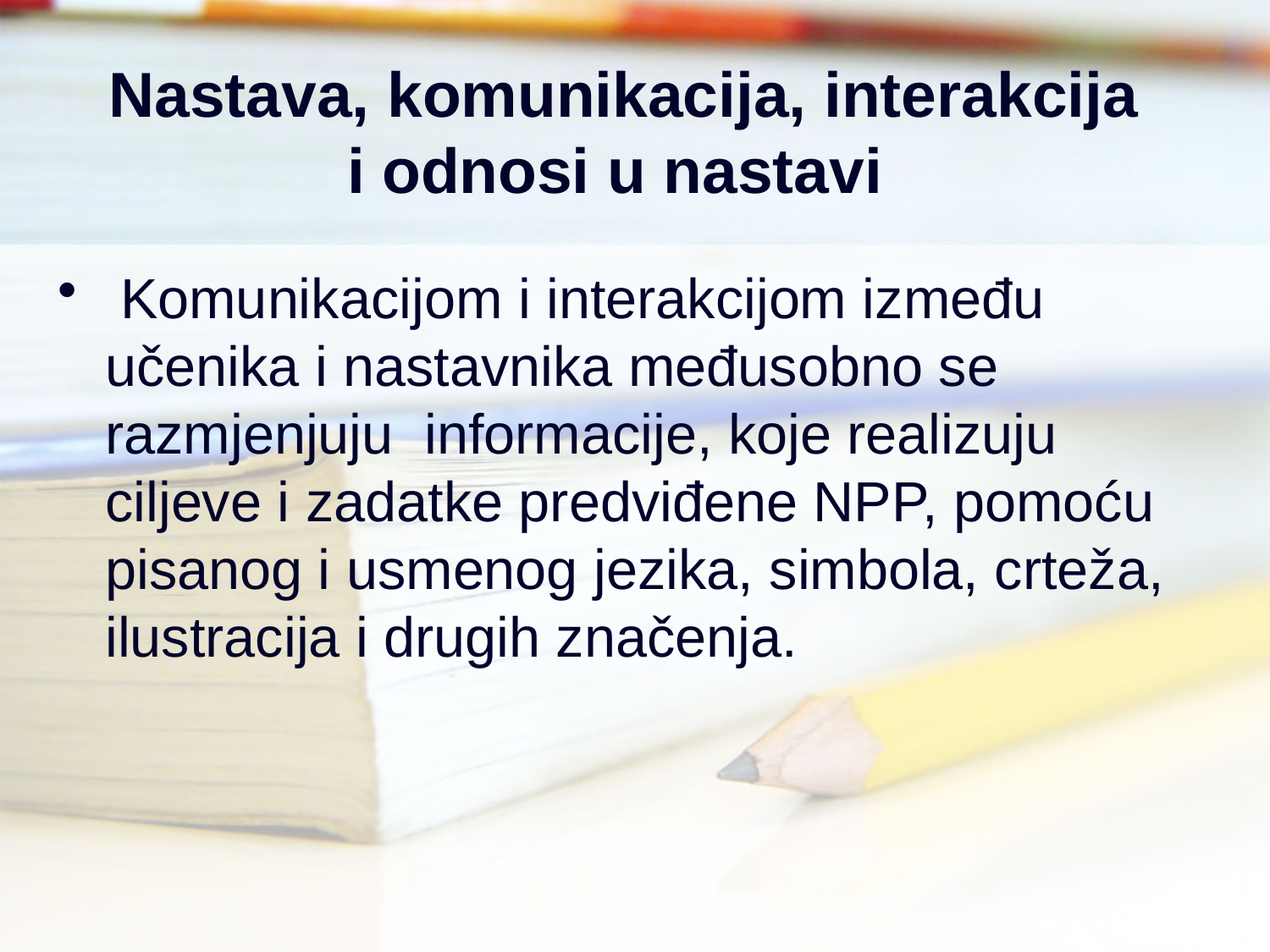

# Nastava, komunikacija, interakcija i odnosi u nastavi
 Komunikacijom i interakcijom između učenika i nastavnika međusobno se razmjenjuju  informacije, koje realizuju ciljeve i zadatke predviđene NPP, pomoću pisanog i usmenog jezika, simbola, crteža, ilustracija i drugih značenja.